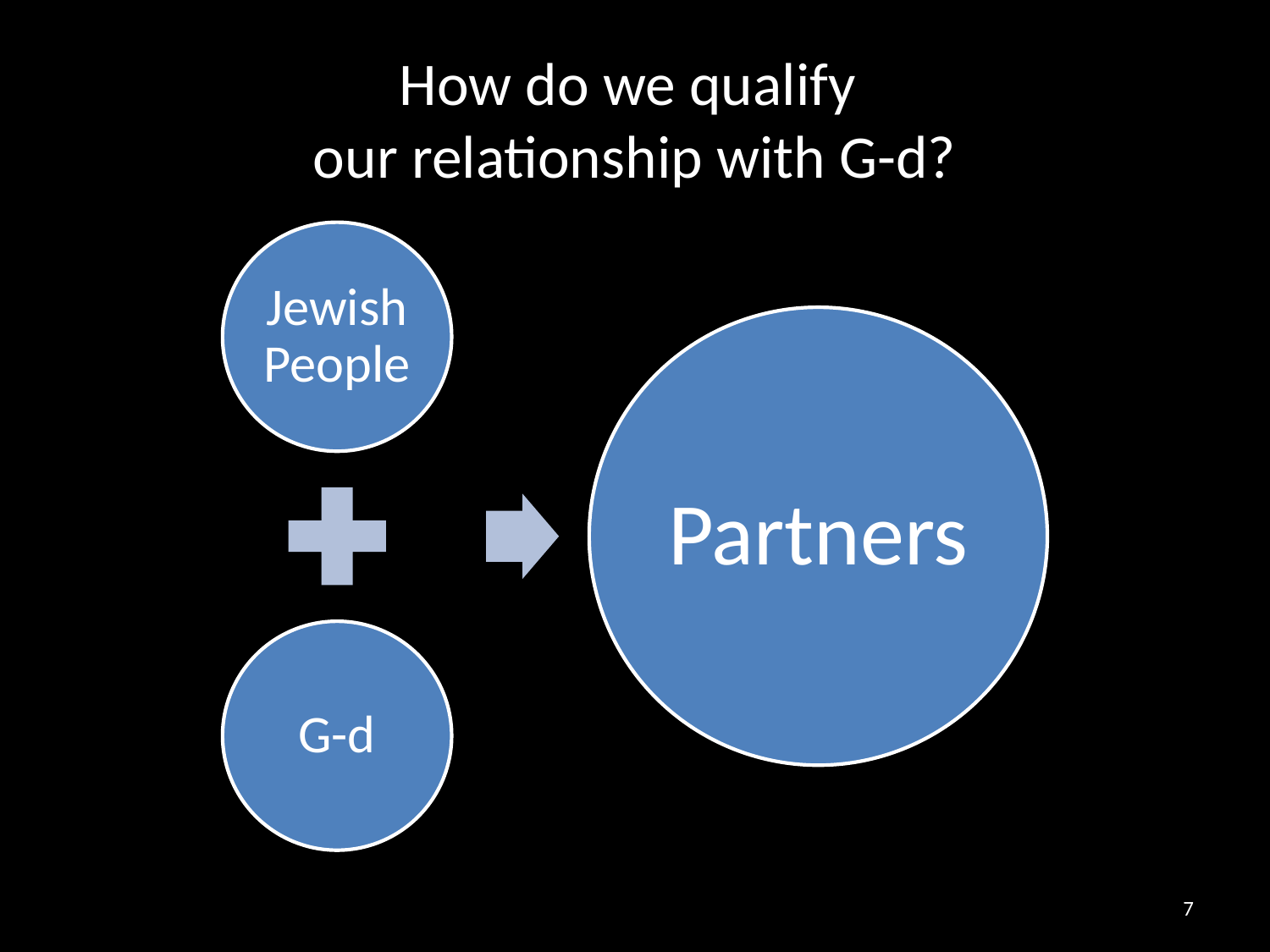

# How do we qualify our relationship with G-d?
Jewish People

G-d

Partners
7